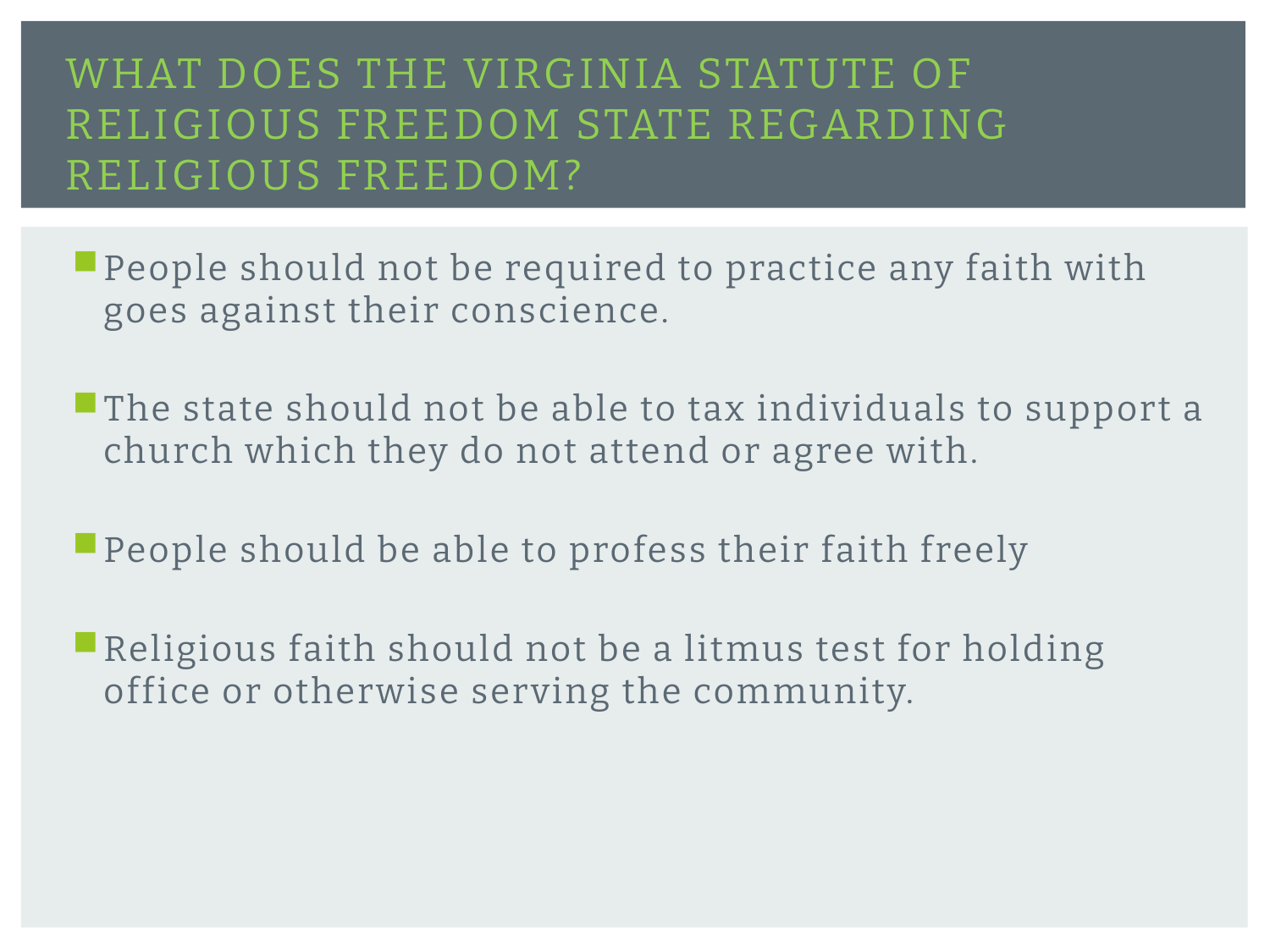

# What does the Virginia Statute of Religious Freedom state regarding religious freedom?
People should not be required to practice any faith with goes against their conscience.

The state should not be able to tax individuals to support a church which they do not attend or agree with.

People should be able to profess their faith freely

Religious faith should not be a litmus test for holding office or otherwise serving the community.